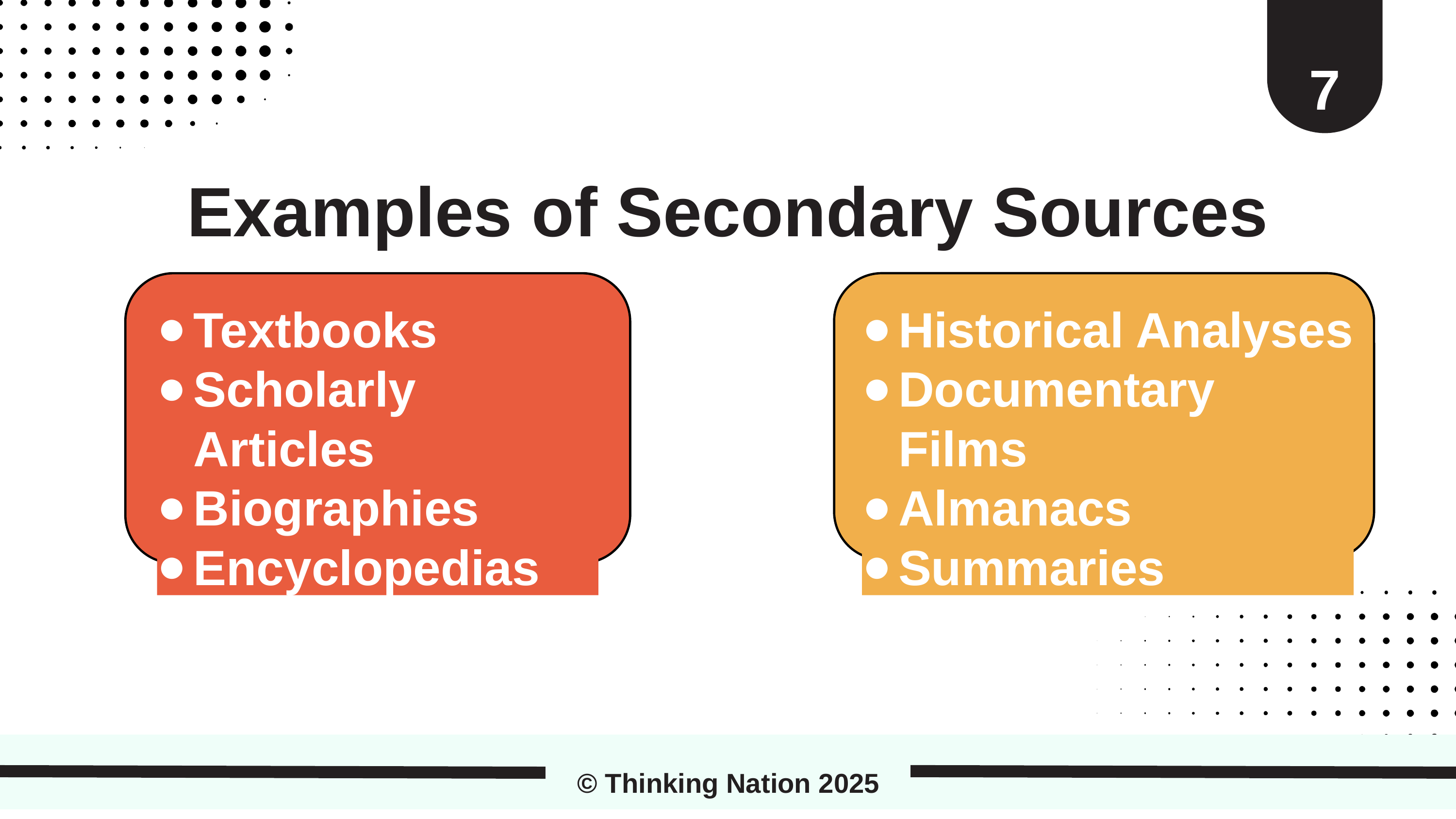

7
Examples of Secondary Sources

Textbooks
Scholarly Articles
Biographies
Encyclopedias

Historical Analyses
Documentary Films
Almanacs
Summaries

© Thinking Nation 2025